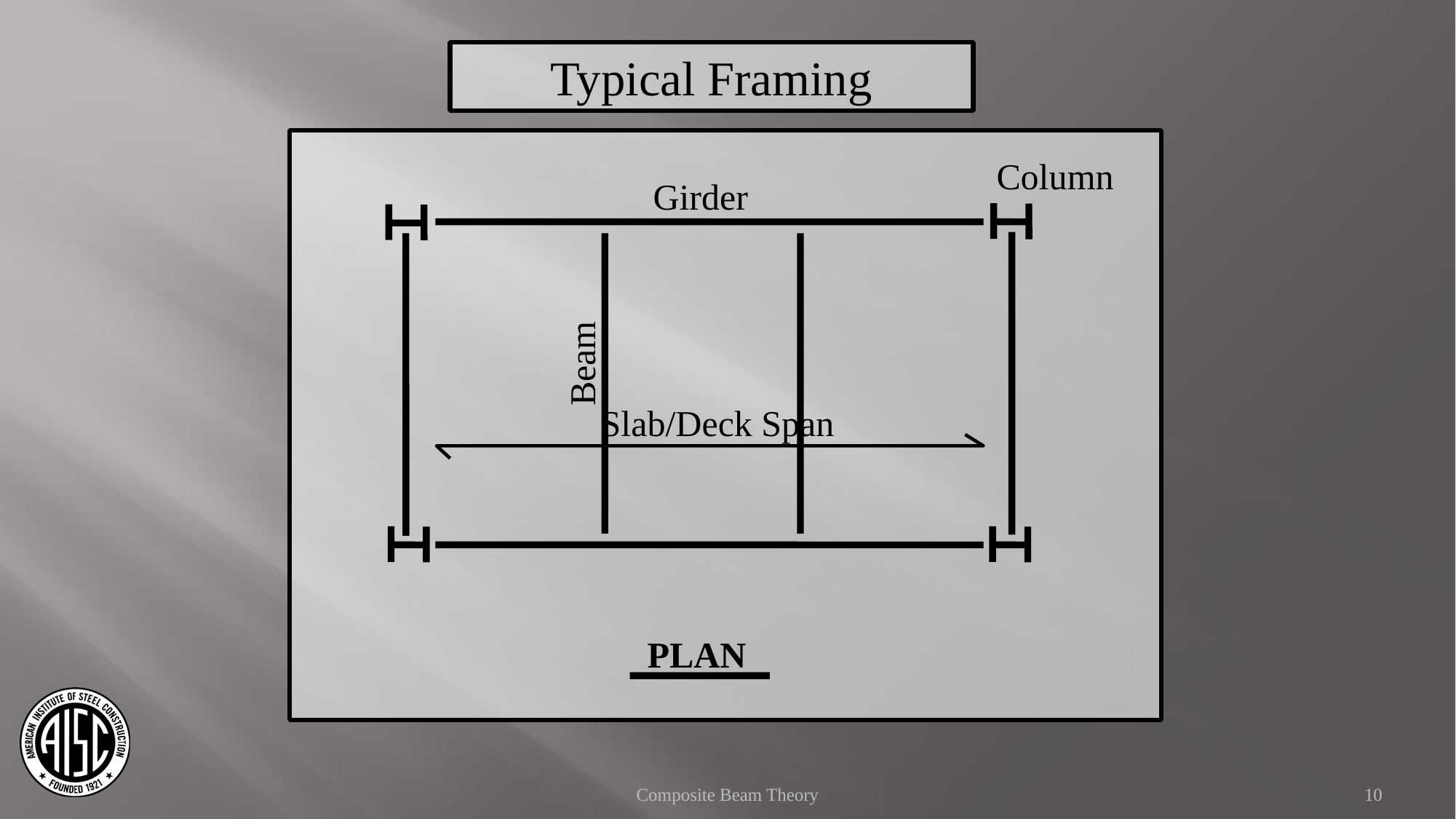

Typical Framing

Column
Girder

Beam
Slab/Deck Span

PLAN

Composite Beam Theory
10